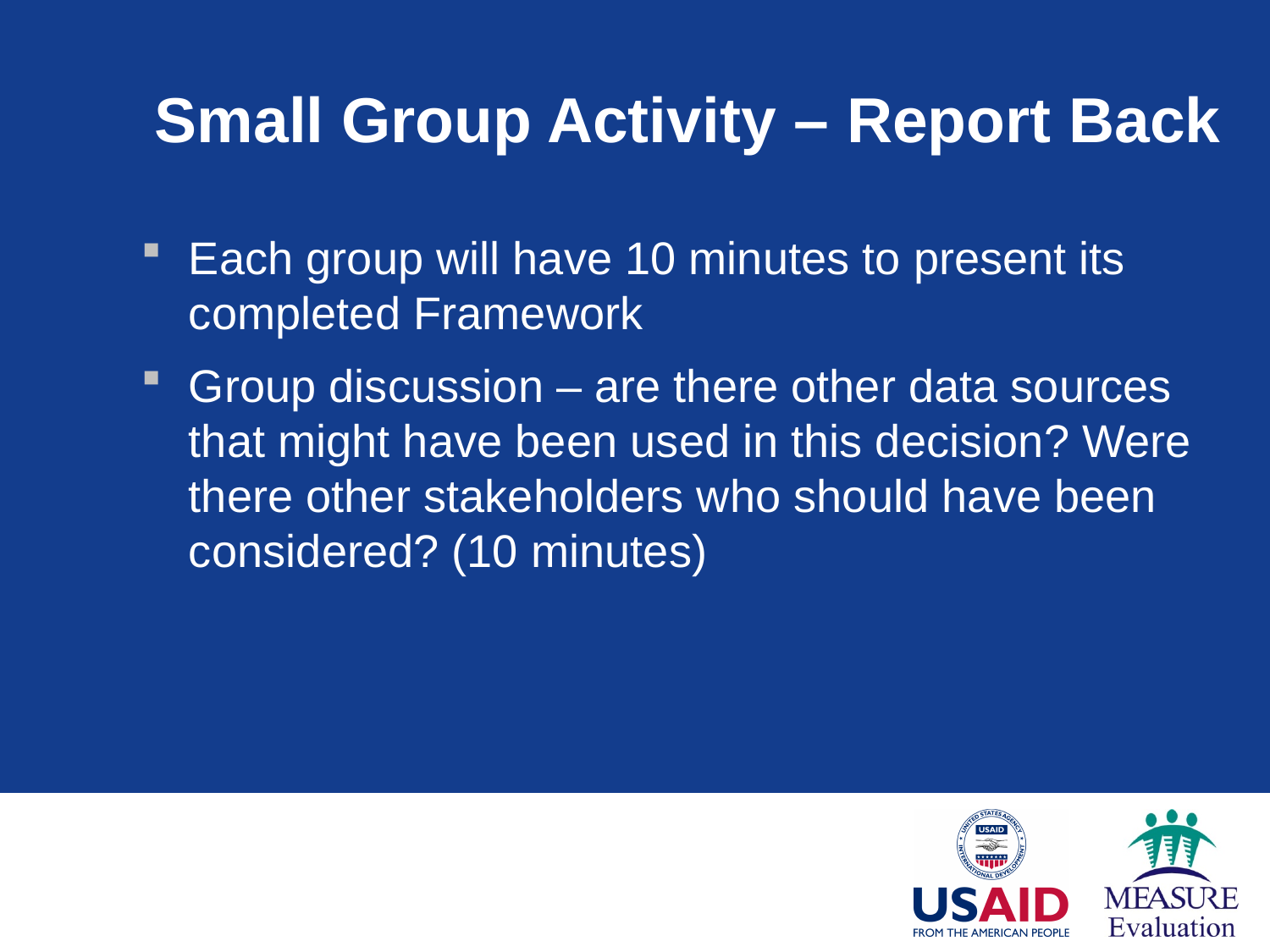

# Small Group Activity – Report Back
Each group will have 10 minutes to present its completed Framework
Group discussion – are there other data sources that might have been used in this decision? Were there other stakeholders who should have been considered? (10 minutes)